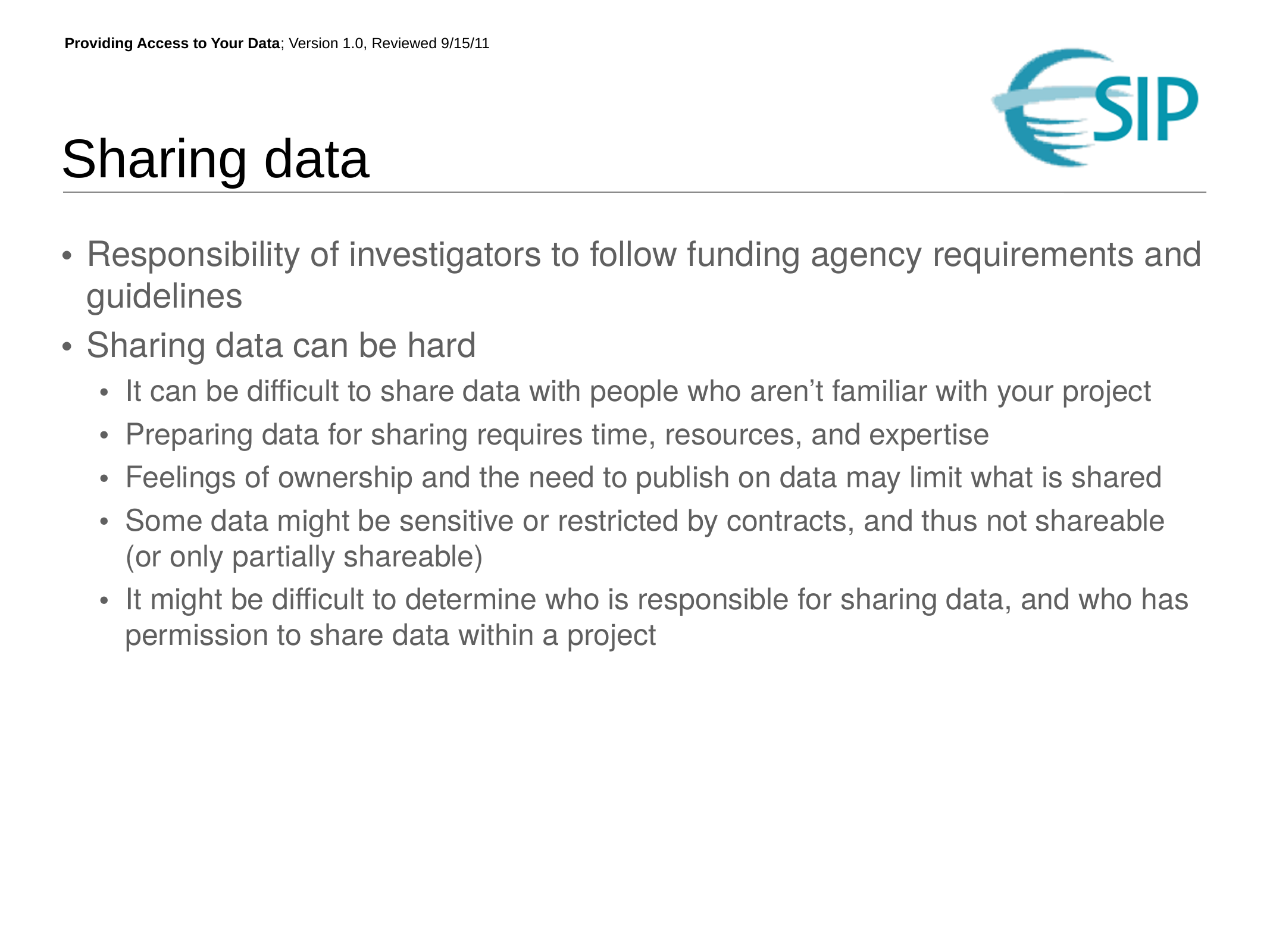

# Sharing data
Responsibility of investigators to follow funding agency requirements and guidelines
Sharing data can be hard
It can be difficult to share data with people who aren’t familiar with your project
Preparing data for sharing requires time, resources, and expertise
Feelings of ownership and the need to publish on data may limit what is shared
Some data might be sensitive or restricted by contracts, and thus not shareable (or only partially shareable)
It might be difficult to determine who is responsible for sharing data, and who has permission to share data within a project